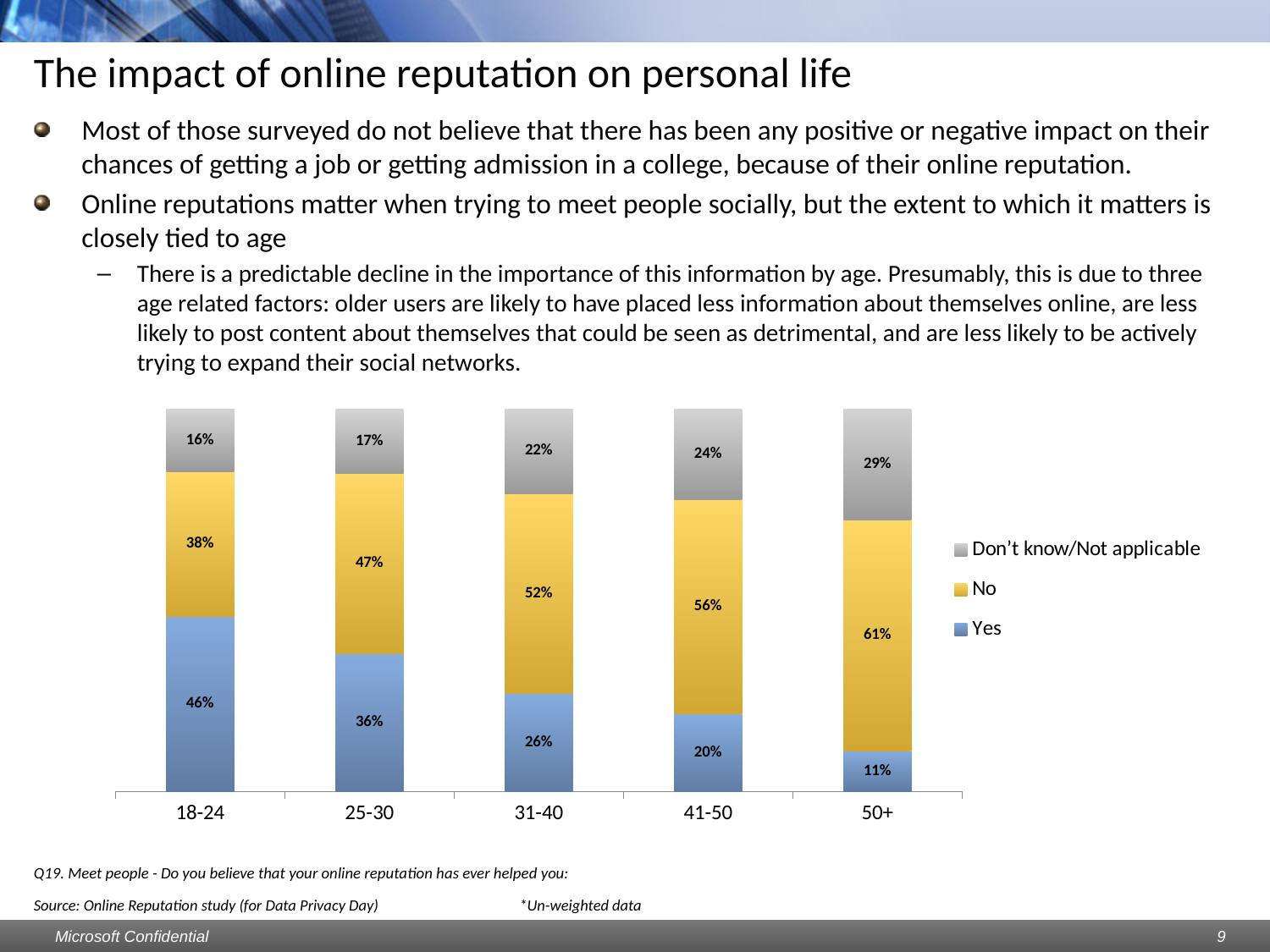

# The impact of online reputation on personal life
Most of those surveyed do not believe that there has been any positive or negative impact on their chances of getting a job or getting admission in a college, because of their online reputation.
Online reputations matter when trying to meet people socially, but the extent to which it matters is closely tied to age
There is a predictable decline in the importance of this information by age. Presumably, this is due to three age related factors: older users are likely to have placed less information about themselves online, are less likely to post content about themselves that could be seen as detrimental, and are less likely to be actively trying to expand their social networks.

### Chart

| Category | Yes | No | Don’t know/Not applicable |
|---|---|---|---|
| 18-24 | 0.45736434108527174 | 0.379844961240311 | 0.16279069767441864 |
| 25-30 | 0.3604938271604939 | 0.47160493827160527 | 0.1679012345679016 |
| 31-40 | 0.25631768953068623 | 0.5234657039711186 | 0.22021660649819494 |
| 41-50 | 0.20338983050847478 | 0.559322033898305 | 0.23728813559322073 |
| 50+ | 0.10526315789473686 | 0.6052631578947365 | 0.2894736842105264 |
Q19. Meet people - Do you believe that your online reputation has ever helped you:
Source: Online Reputation study (for Data Privacy Day) 						                 *Un-weighted data